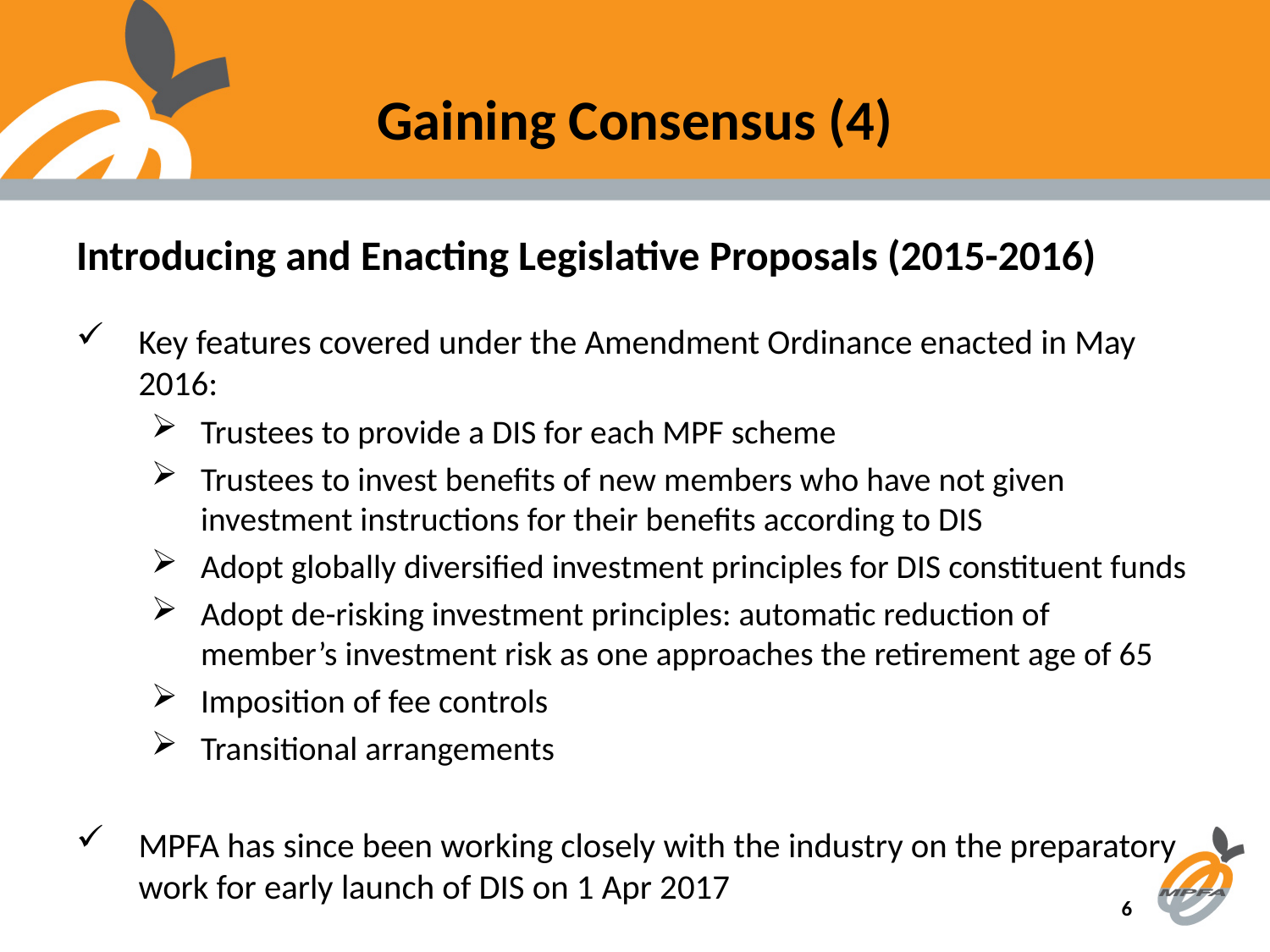

# Gaining Consensus (4)
Introducing and Enacting Legislative Proposals (2015-2016)

Key features covered under the Amendment Ordinance enacted in May 2016:
Trustees to provide a DIS for each MPF scheme
Trustees to invest benefits of new members who have not given investment instructions for their benefits according to DIS
Adopt globally diversified investment principles for DIS constituent funds
Adopt de-risking investment principles: automatic reduction of member’s investment risk as one approaches the retirement age of 65
Imposition of fee controls
Transitional arrangements

MPFA has since been working closely with the industry on the preparatory work for early launch of DIS on 1 Apr 2017
     6